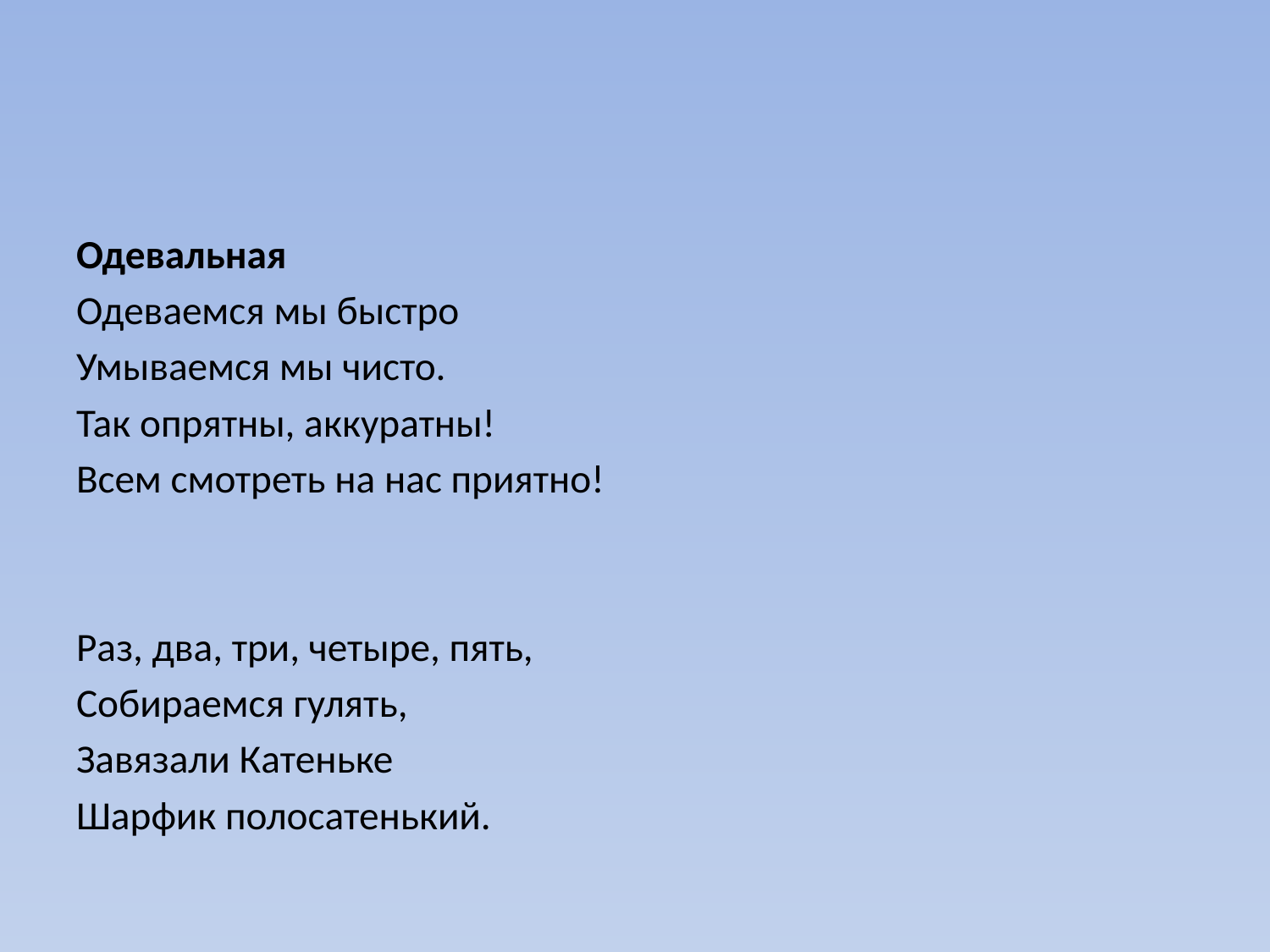

#
Одевальная
Одеваемся мы быстро
Умываемся мы чисто.
Так опрятны, аккуратны!
Всем смотреть на нас приятно!

Раз, два, три, четыре, пять,
Собираемся гулять,
Завязали Катеньке
Шарфик полосатенький.